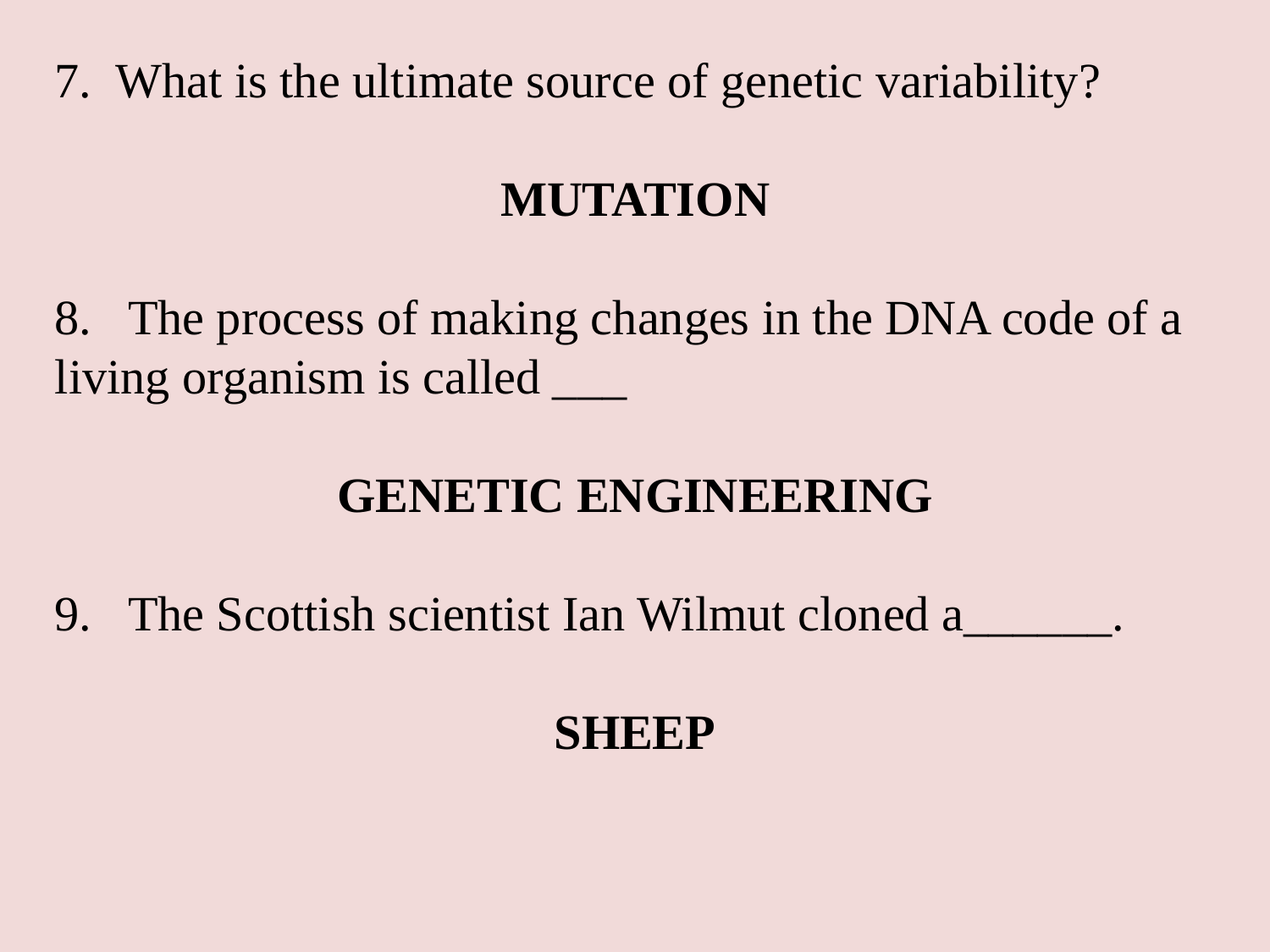

7.  What is the ultimate source of genetic variability?

MUTATION

8.   The process of making changes in the DNA code of a living organism is called ___

GENETIC ENGINEERING

9.   The Scottish scientist Ian Wilmut cloned a______.

SHEEP